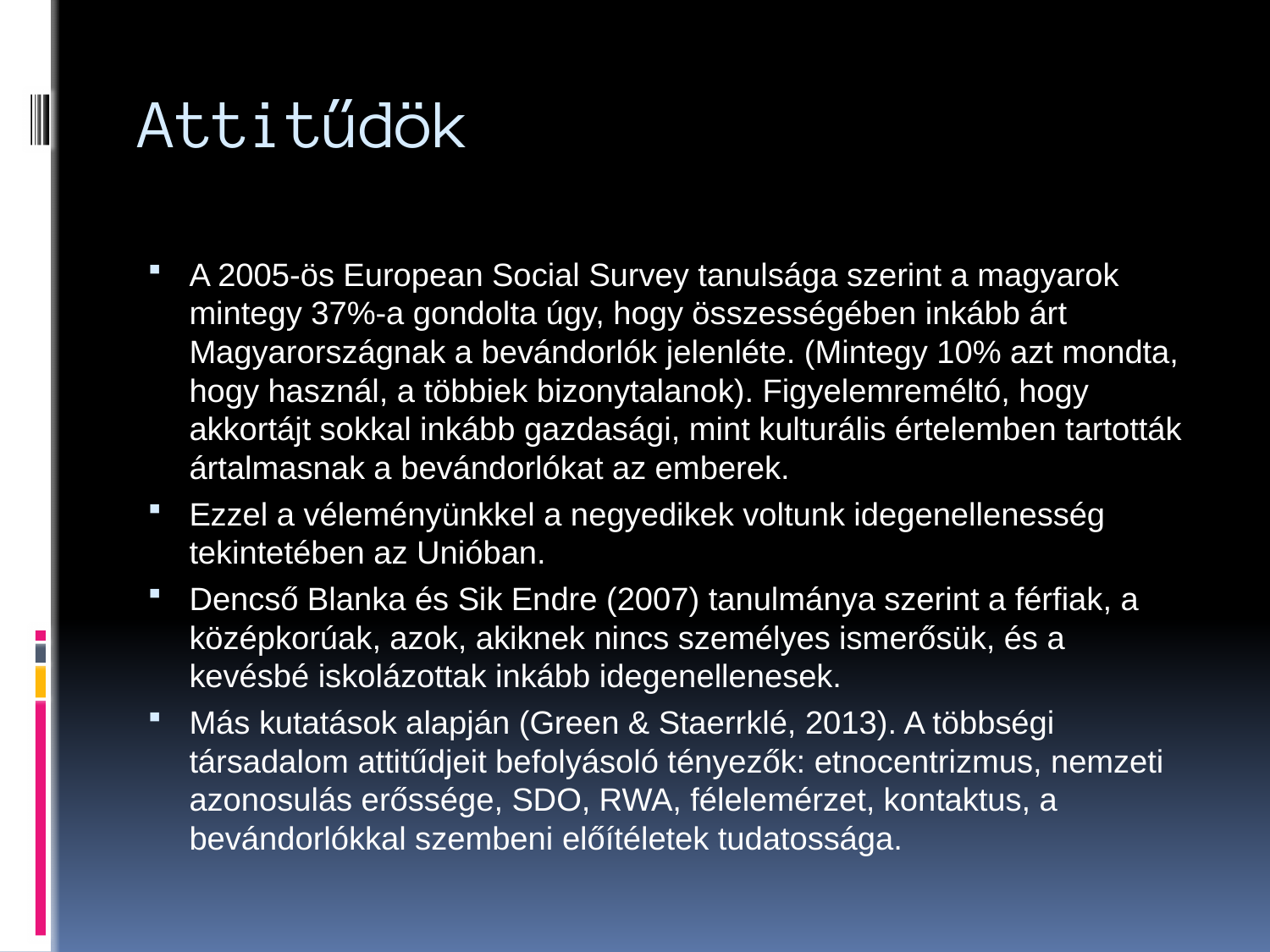

# Attitűdök
A 2005-ös European Social Survey tanulsága szerint a magyarok mintegy 37%-a gondolta úgy, hogy összességében inkább árt Magyarországnak a bevándorlók jelenléte. (Mintegy 10% azt mondta, hogy használ, a többiek bizonytalanok). Figyelemreméltó, hogy akkortájt sokkal inkább gazdasági, mint kulturális értelemben tartották ártalmasnak a bevándorlókat az emberek.
Ezzel a véleményünkkel a negyedikek voltunk idegenellenesség tekintetében az Unióban.
Dencső Blanka és Sik Endre (2007) tanulmánya szerint a férfiak, a középkorúak, azok, akiknek nincs személyes ismerősük, és a kevésbé iskolázottak inkább idegenellenesek.
Más kutatások alapján (Green & Staerrklé, 2013). A többségi társadalom attitűdjeit befolyásoló tényezők: etnocentrizmus, nemzeti azonosulás erőssége, SDO, RWA, félelemérzet, kontaktus, a bevándorlókkal szembeni előítéletek tudatossága.